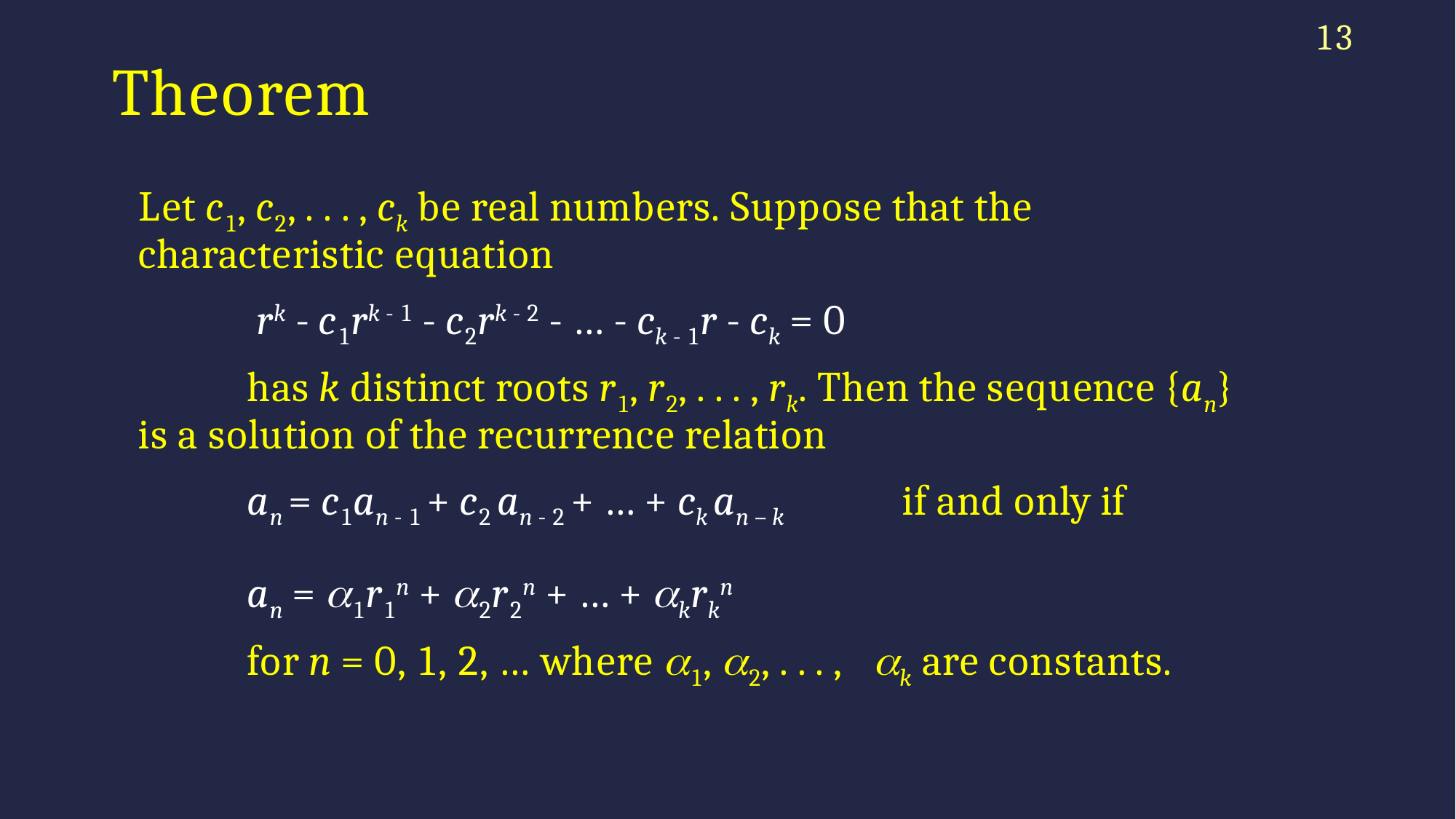

13
# Theorem
Let c1, c2, . . . , ck be real numbers. Suppose that the characteristic equation
	 rk - c1rk - 1 - c2rk - 2 - … - ck - 1r - ck = 0
	has k distinct roots r1, r2, . . . , rk. Then the sequence {an} is a solution of the recurrence relation
	an = c1an - 1 + c2 an - 2 + … + ck an – k  	if and only if

	an = α1r1n + α2r2n + … + αkrkn
	for n = 0, 1, 2, … where α1, α2, . . . ,  αk are constants.